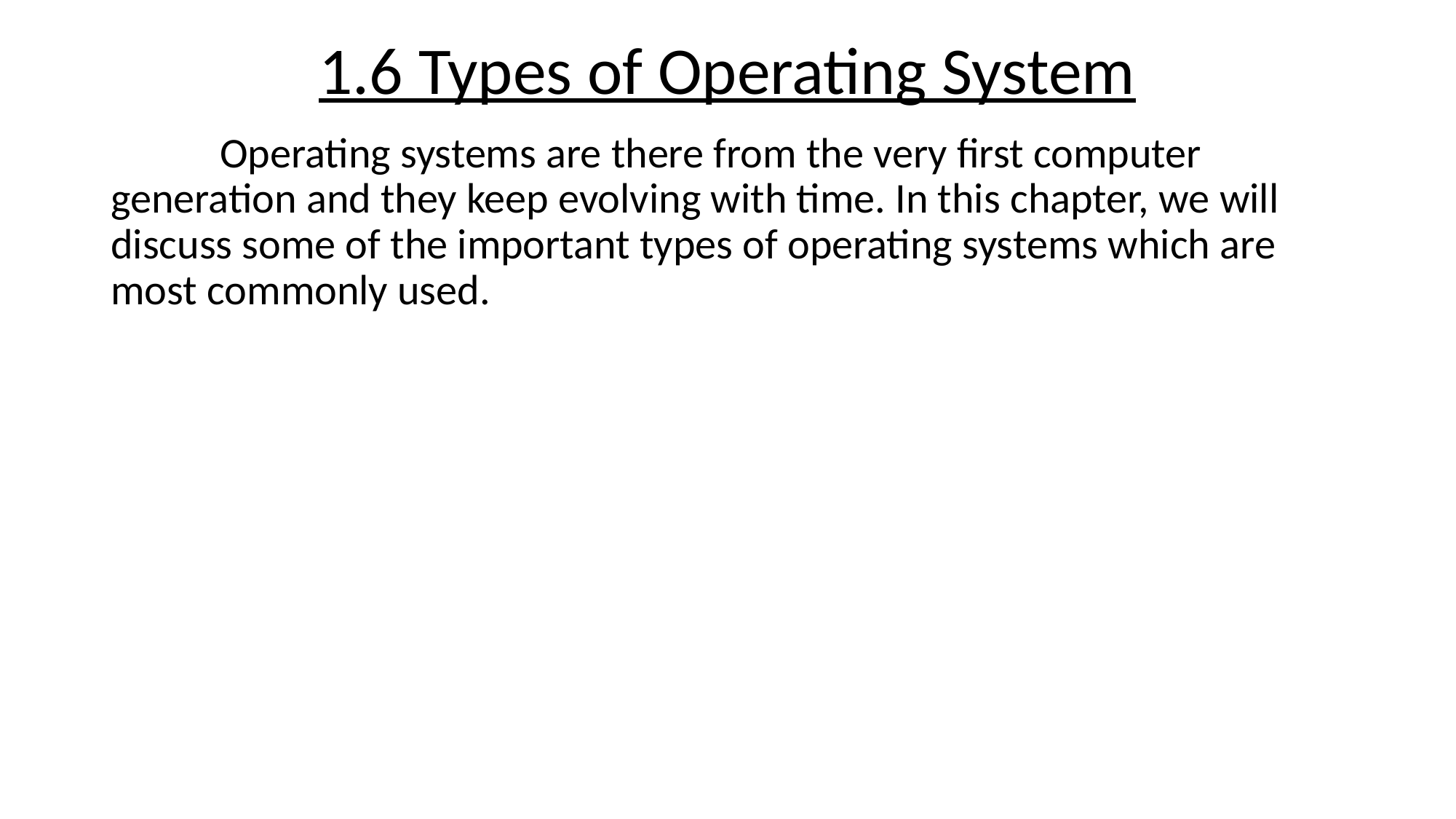

# 1.6 Types of Operating System
	Operating systems are there from the very first computer generation and they keep evolving with time. In this chapter, we will discuss some of the important types of operating systems which are most commonly used.